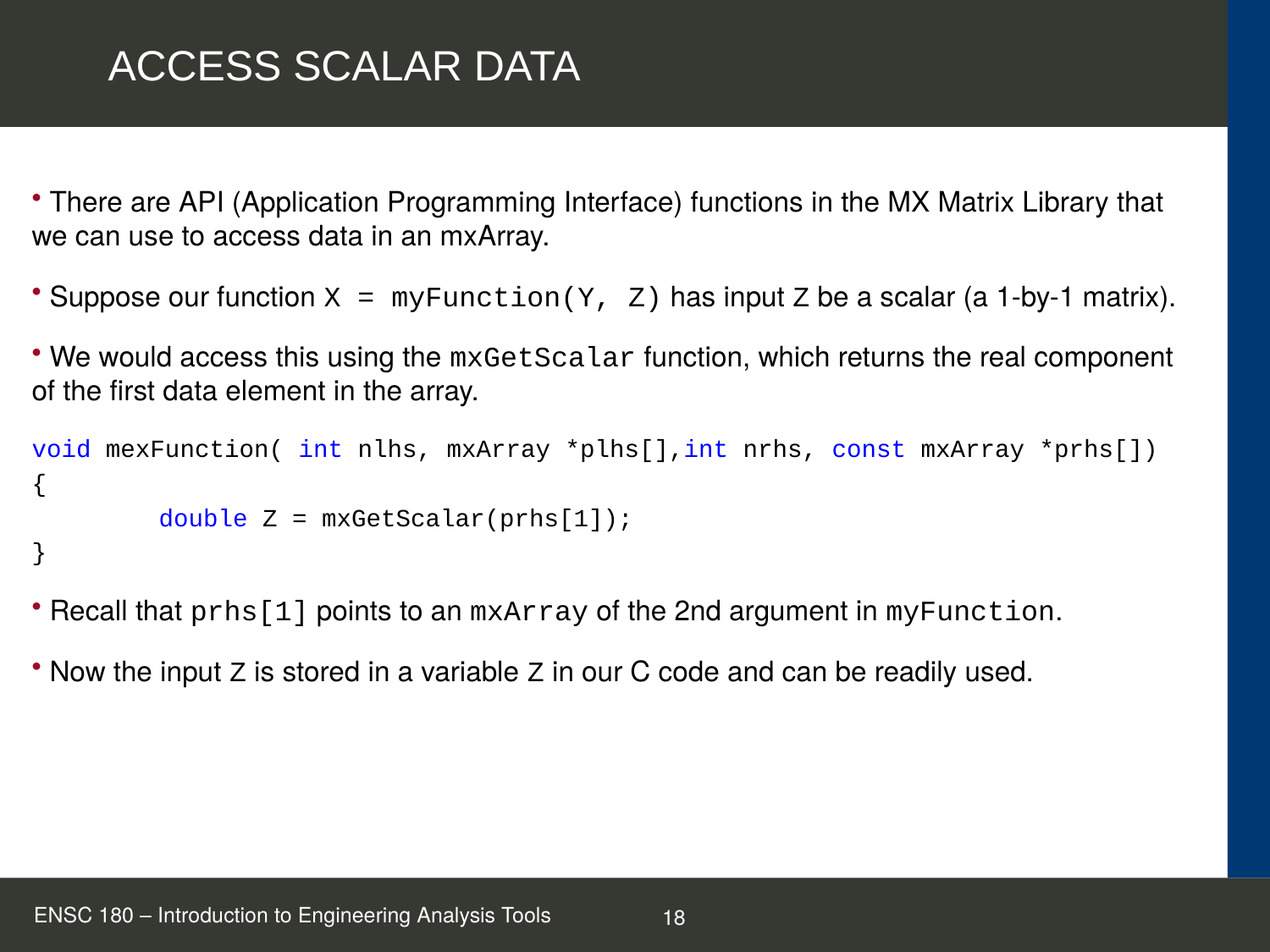

# ACCESS SCALAR DATA
 There are API (Application Programming Interface) functions in the MX Matrix Library that we can use to access data in an mxArray.
 Suppose our function X = myFunction(Y, Z) has input Z be a scalar (a 1-by-1 matrix).
 We would access this using the mxGetScalar function, which returns the real component of the first data element in the array.
void mexFunction( int nlhs, mxArray *plhs[],int nrhs, const mxArray *prhs[])
{
	double Z = mxGetScalar(prhs[1]);
}
 Recall that prhs[1] points to an mxArray of the 2nd argument in myFunction.
 Now the input Z is stored in a variable Z in our C code and can be readily used.

ENSC 180 – Introduction to Engineering Analysis Tools